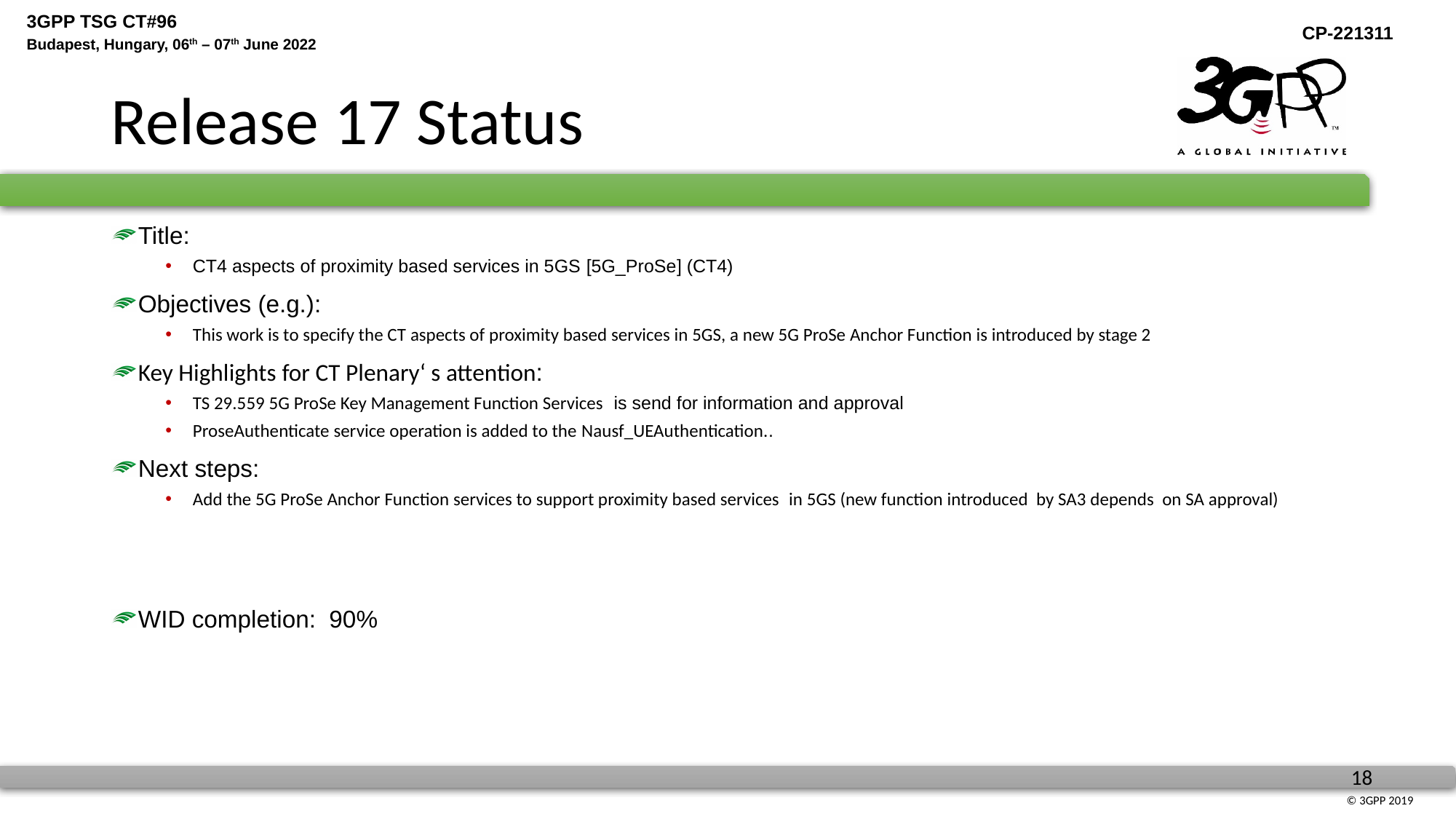

# Release 17 Status
Title:
CT4 aspects of proximity based services in 5GS [5G_ProSe] (CT4)
Objectives (e.g.):
This work is to specify the CT aspects of proximity based services in 5GS, a new 5G ProSe Anchor Function is introduced by stage 2
Key Highlights for CT Plenary‘ s attention:
TS 29.559 5G ProSe Key Management Function Services  is send for information and approval
ProseAuthenticate service operation is added to the Nausf_UEAuthentication..
Next steps:
Add the 5G ProSe Anchor Function services to support proximity based services  in 5GS (new function introduced  by SA3 depends  on SA approval)

WID completion:  90%